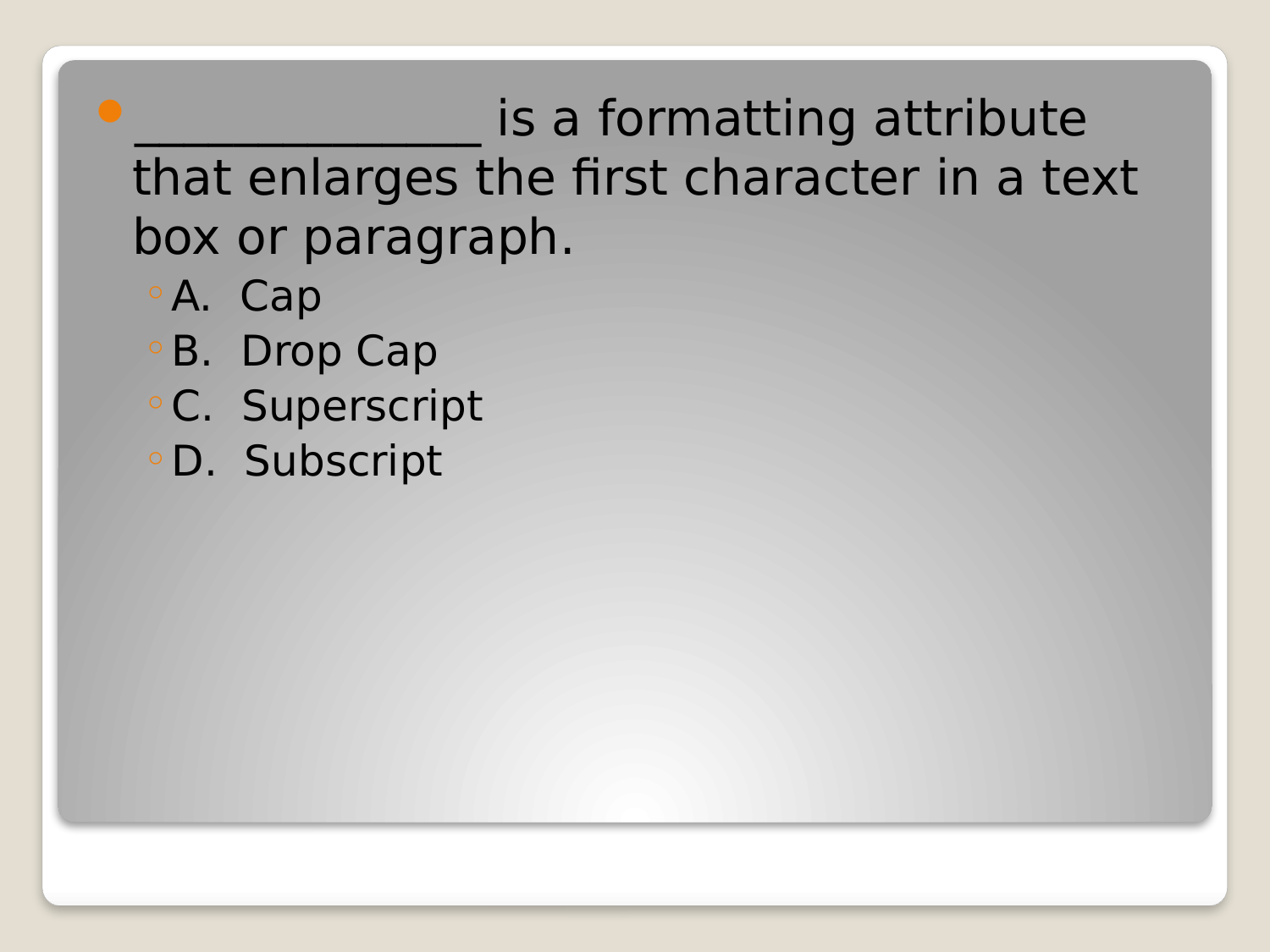

______________ is a formatting attribute that enlarges the first character in a text box or paragraph.
A.  Cap
B.  Drop Cap
C.  Superscript
D.  Subscript
#